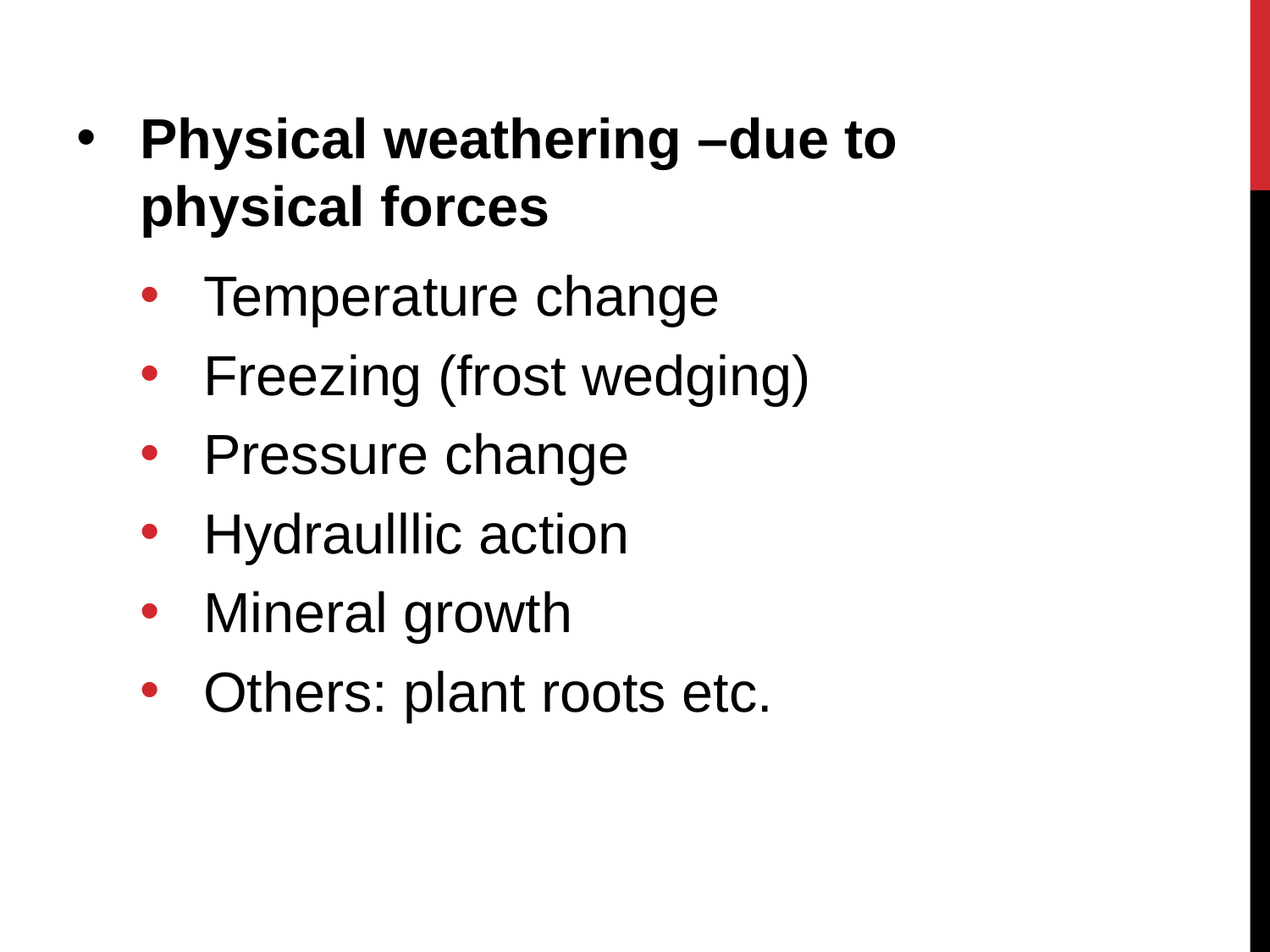

Physical weathering –due to physical forces
Temperature change
Freezing (frost wedging)
Pressure change
Hydraulllic action
Mineral growth
Others: plant roots etc.